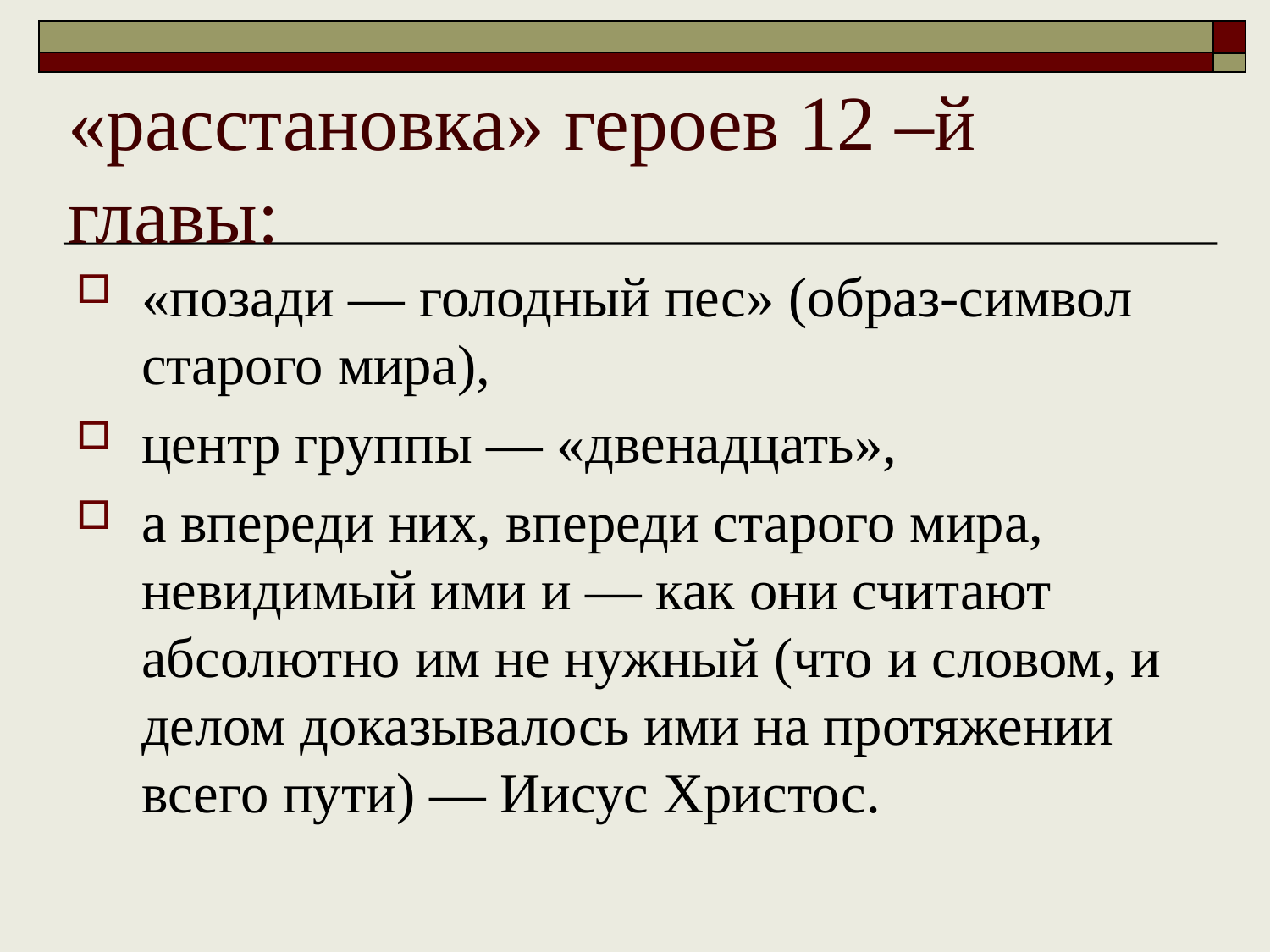

# «расстановка» героев 12 –й главы:
«позади — голодный пес» (образ-символ старого мира),
центр группы — «двенадцать»,
а впереди них, впереди старого мира, невидимый ими и — как они считают абсолютно им не нужный (что и словом, и делом доказывалось ими на протяжении всего пути) — Иисус Христос.